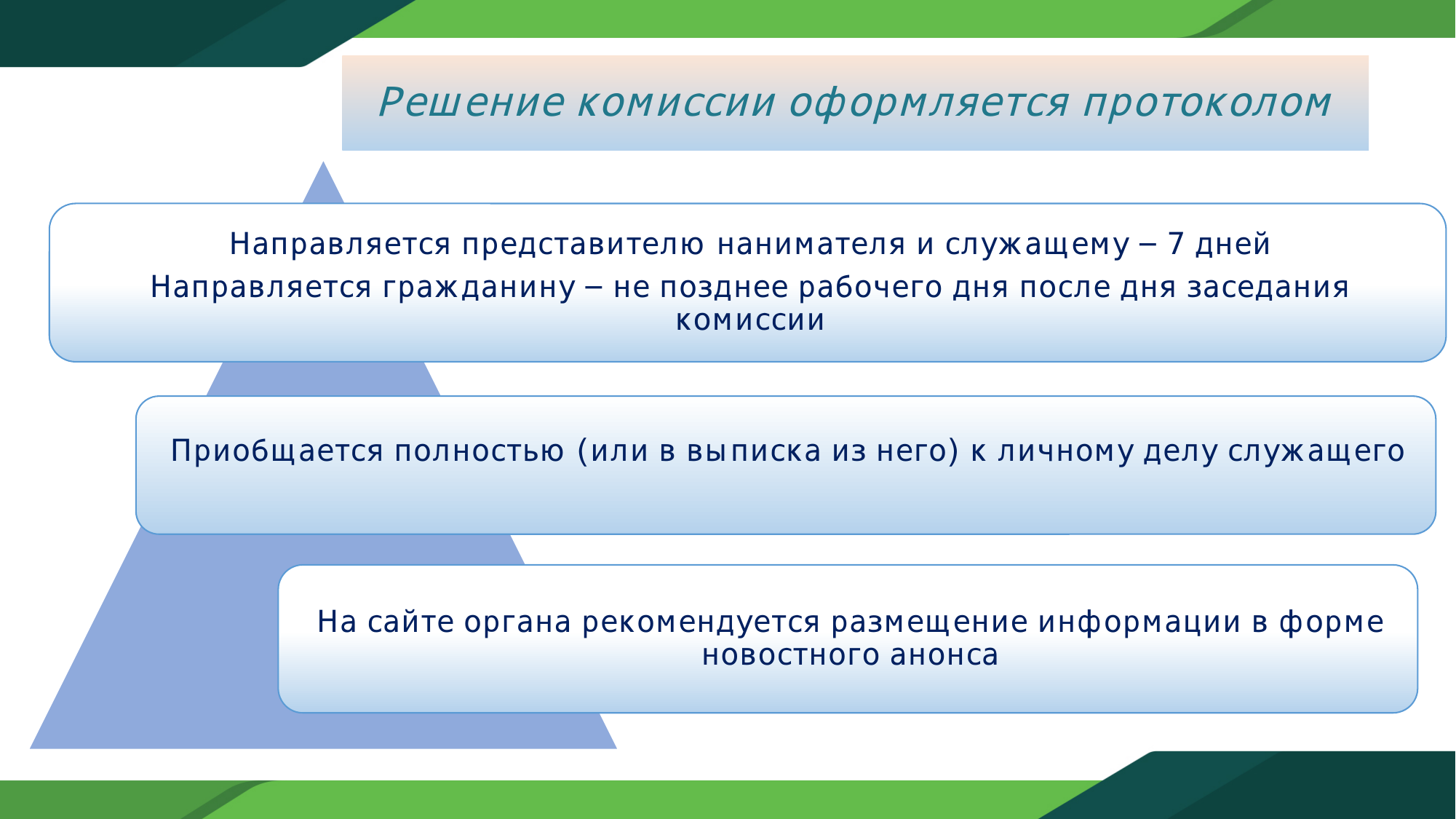

# Решение комиссии оформляется протоколом
Направляется представителю нанимателя и служащему – 7 дней
Направляется гражданину – не позднее рабочего дня после дня заседания комиссии
Приобщается полностью (или в выписка из него) к личному делу служащего

На сайте органа рекомендуется размещение информации в форме новостного анонса